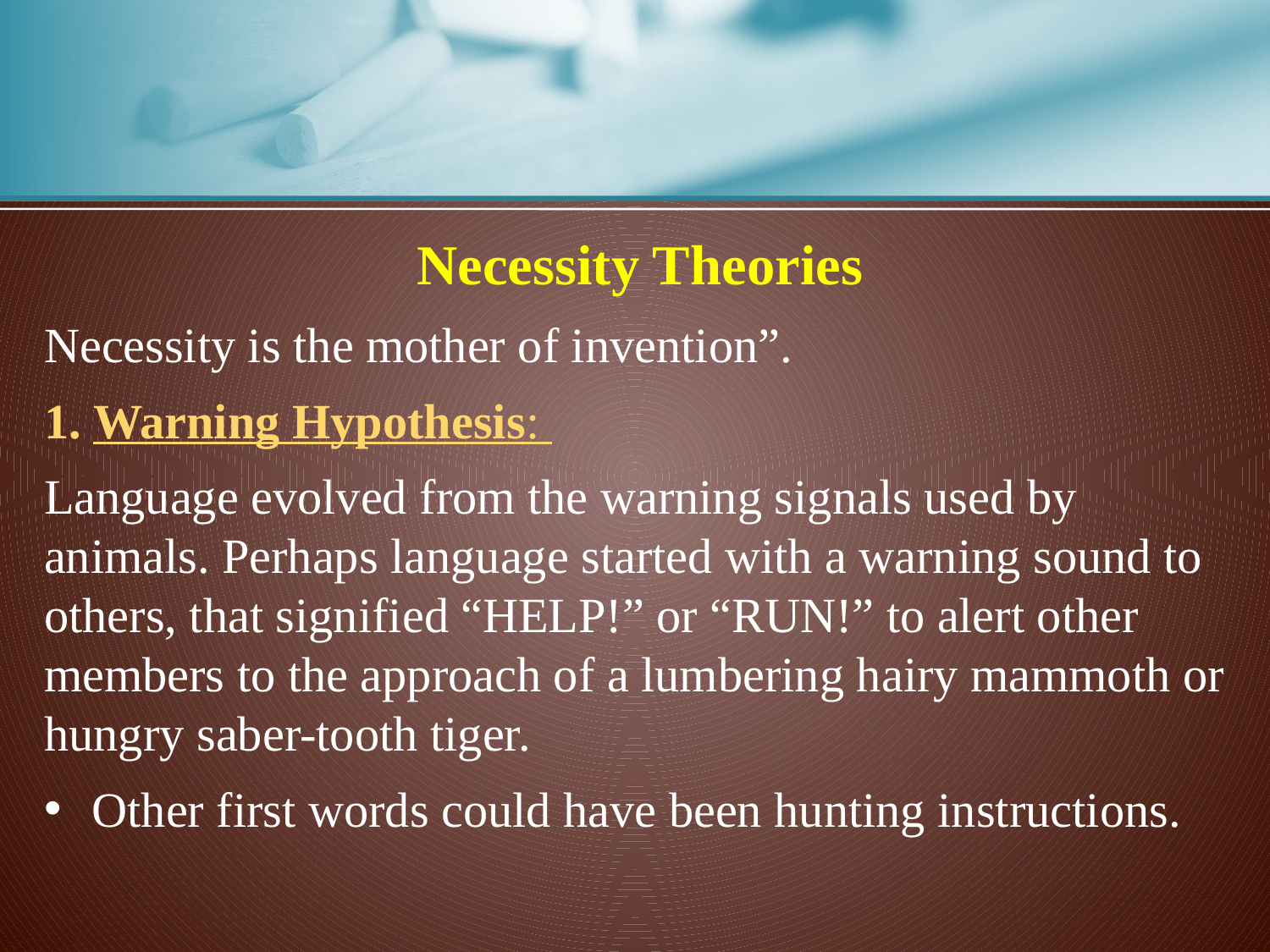

Necessity Theories
Necessity is the mother of invention”.
1. Warning Hypothesis:
Language evolved from the warning signals used by animals. Perhaps language started with a warning sound to others, that signified “HELP!” or “RUN!” to alert other members to the approach of a lumbering hairy mammoth or hungry saber-tooth tiger.
Other first words could have been hunting instructions.